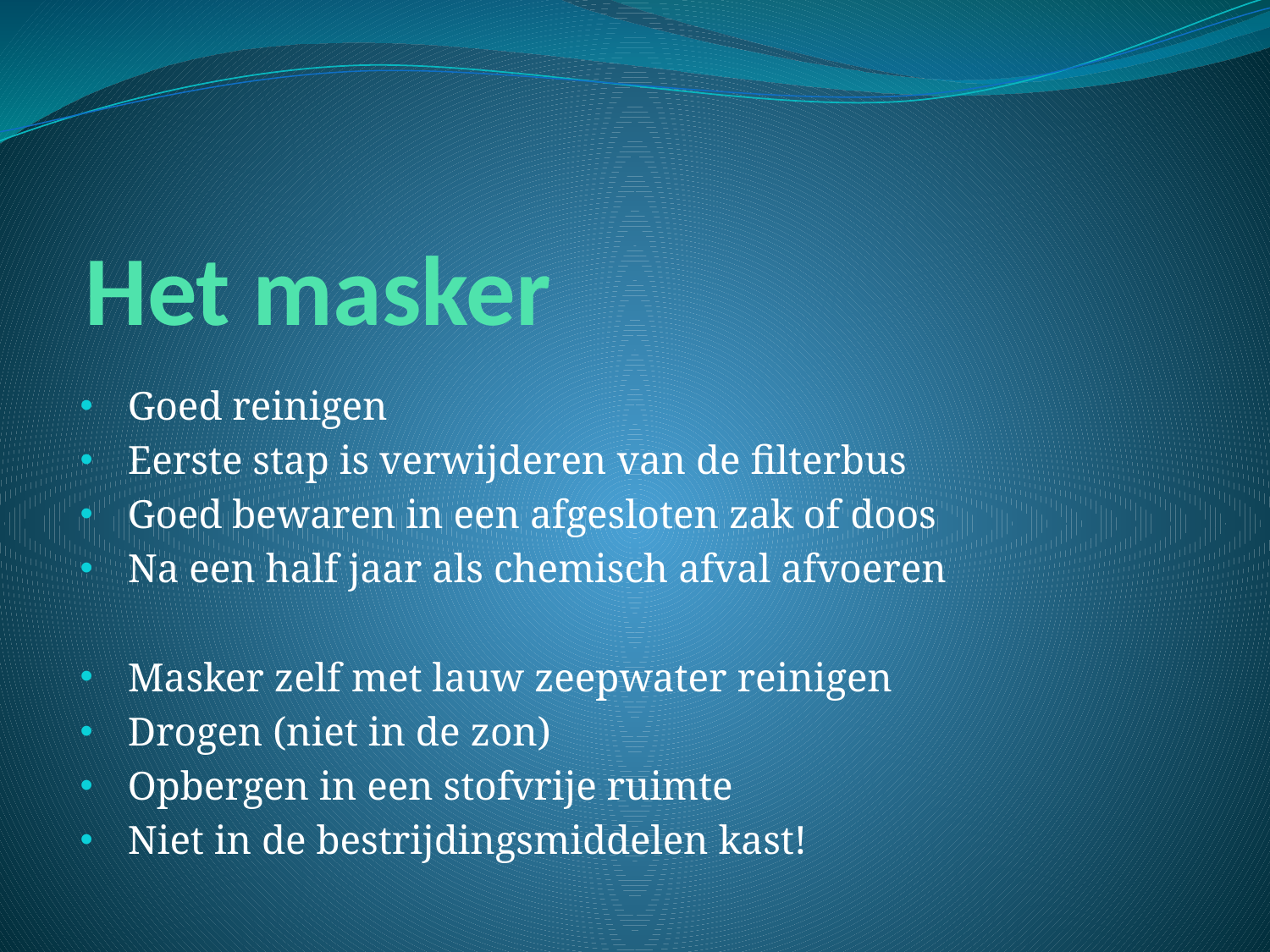

# Het masker
Goed reinigen
Eerste stap is verwijderen van de filterbus
Goed bewaren in een afgesloten zak of doos
Na een half jaar als chemisch afval afvoeren

Masker zelf met lauw zeepwater reinigen
Drogen (niet in de zon)
Opbergen in een stofvrije ruimte
Niet in de bestrijdingsmiddelen kast!